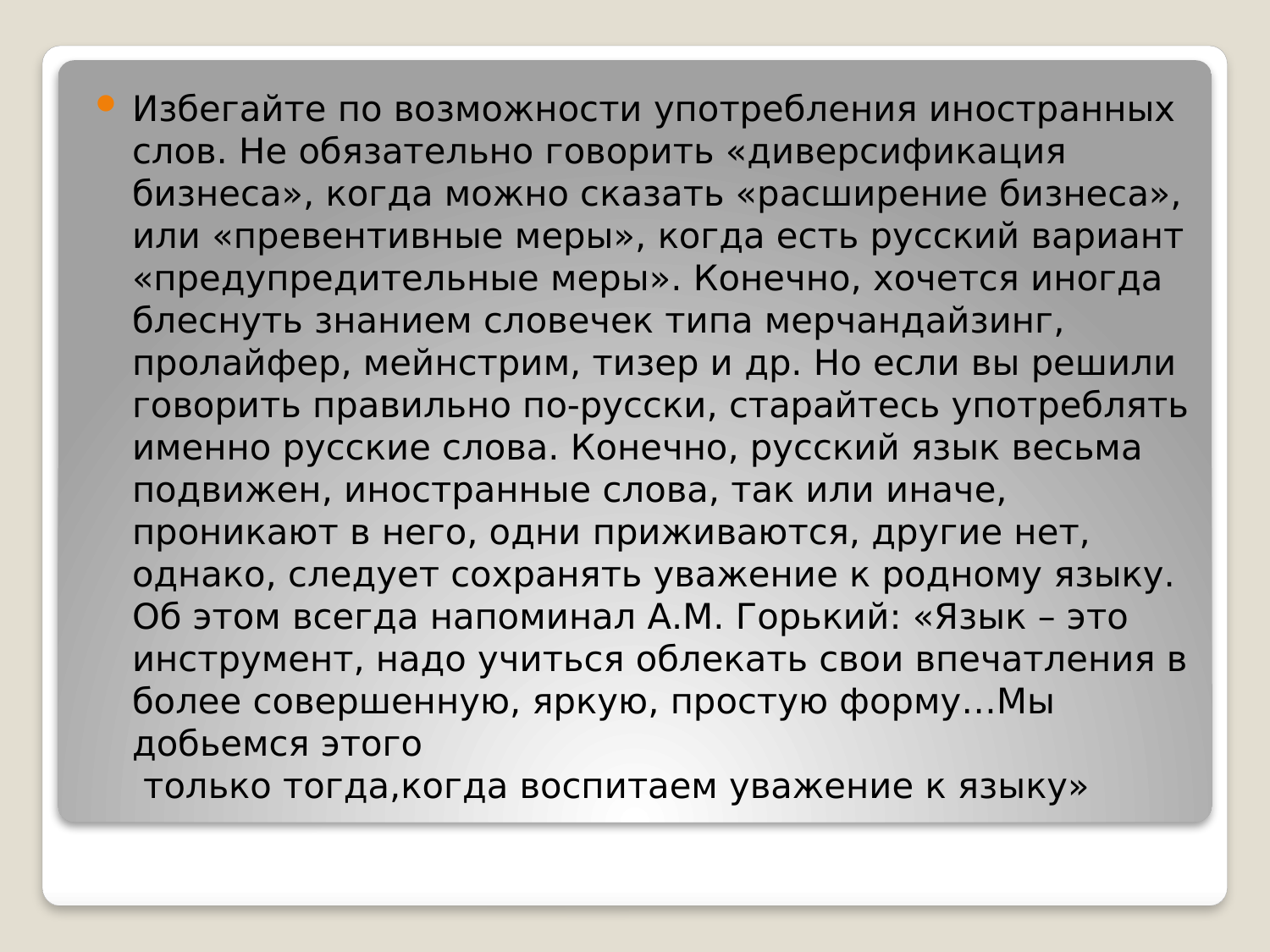

Избегайте по возможности употребления иностранных слов. Не обязательно говорить «диверсификация бизнеса», когда можно сказать «расширение бизнеса», или «превентивные меры», когда есть русский вариант «предупредительные меры». Конечно, хочется иногда блеснуть знанием словечек типа мерчандайзинг, пролайфер, мейнстрим, тизер и др. Но если вы решили говорить правильно по-русски, старайтесь употреблять именно русские слова. Конечно, русский язык весьма подвижен, иностранные слова, так или иначе, проникают в него, одни приживаются, другие нет, однако, следует сохранять уважение к родному языку. Об этом всегда напоминал А.М. Горький: «Язык – это инструмент, надо учиться облекать свои впечатления в более совершенную, яркую, простую форму…Мы добьемся этого
 только тогда,когда воспитаем уважение к языку»
#